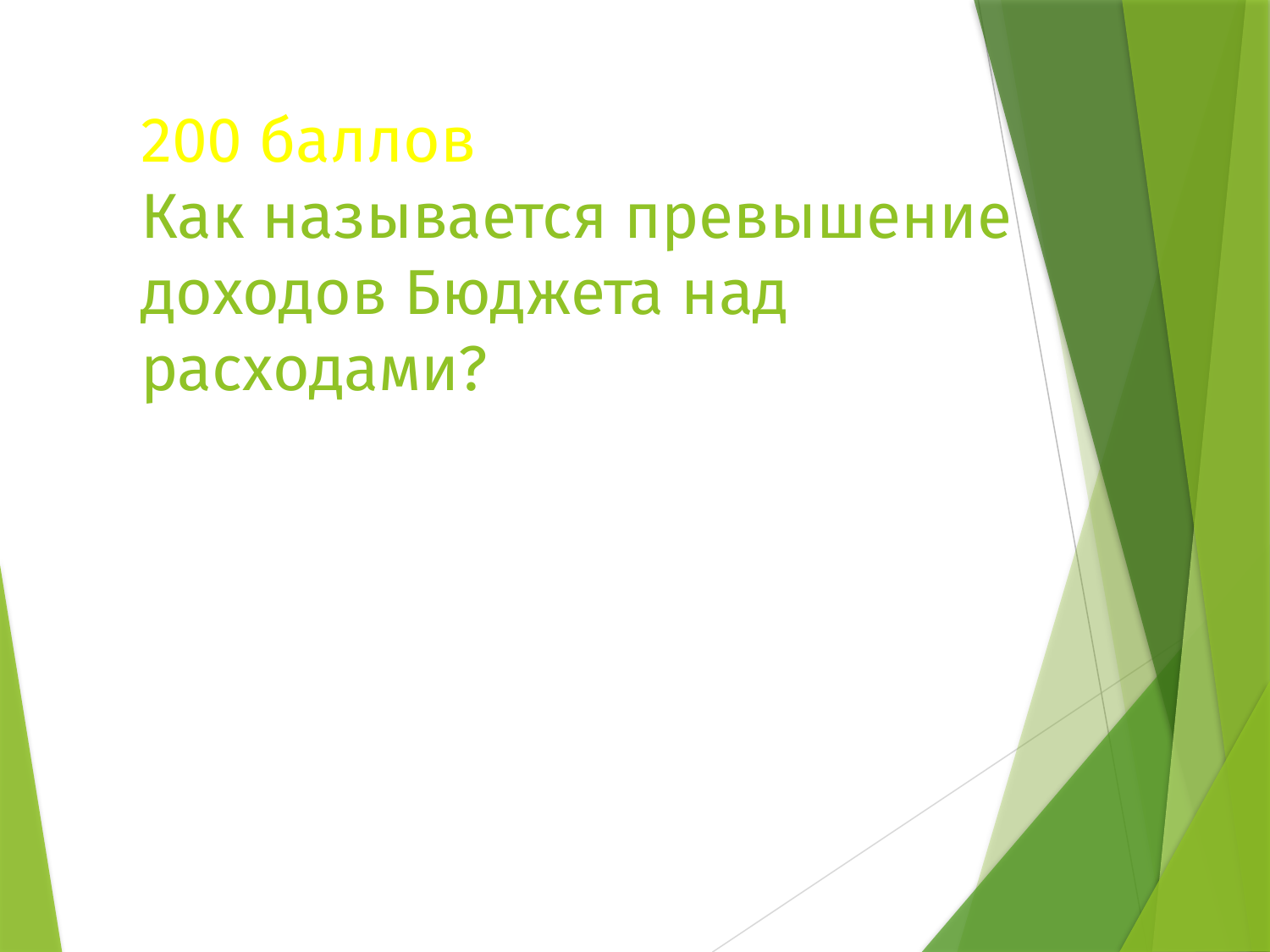

# 200 баллов Как называется превышение доходов Бюджета над расходами?